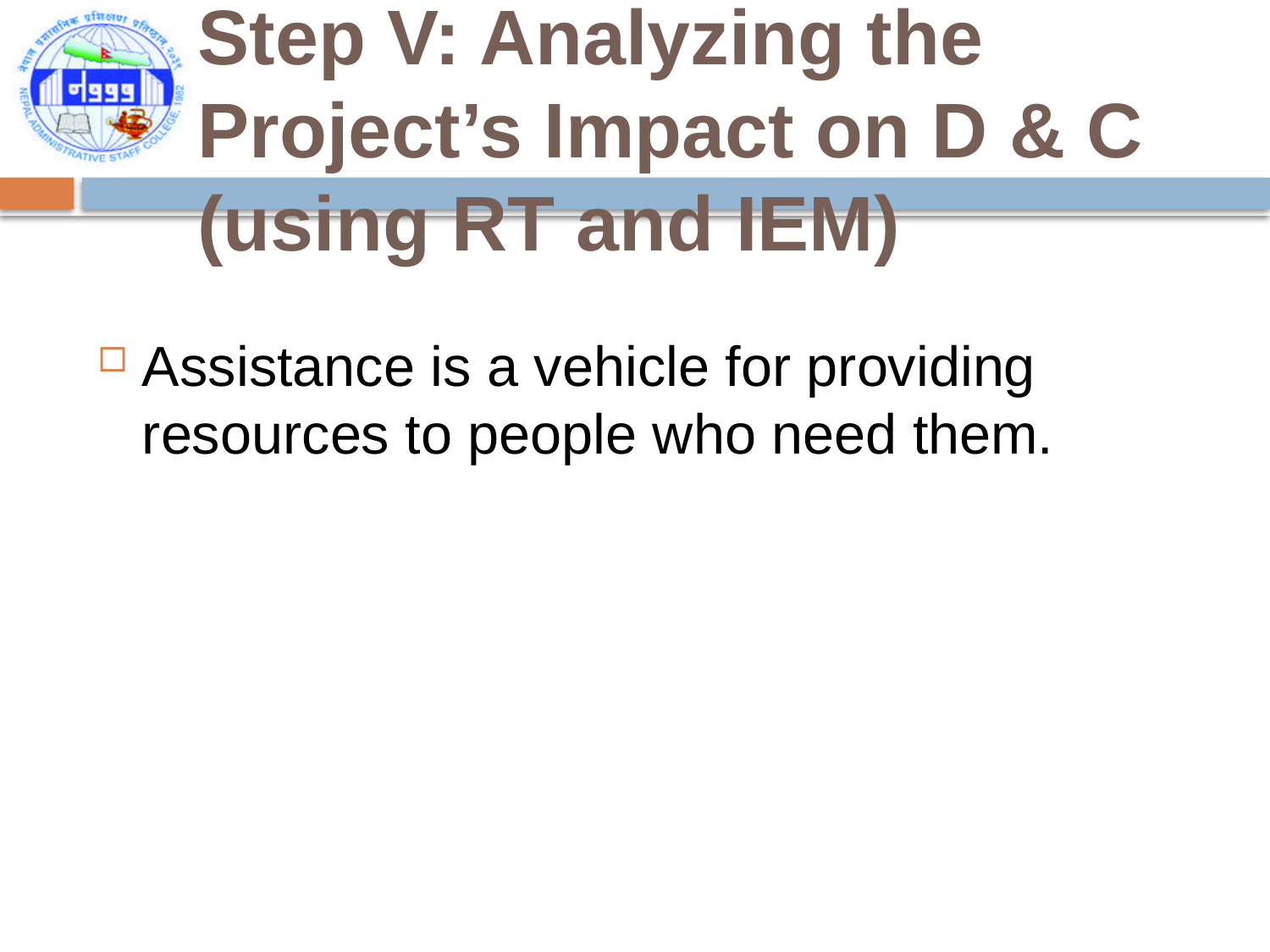

# Step V: Analyzing the Project’s Impact on D & C (using RT and IEM)

Assistance is a vehicle for providing resources to people who need them.